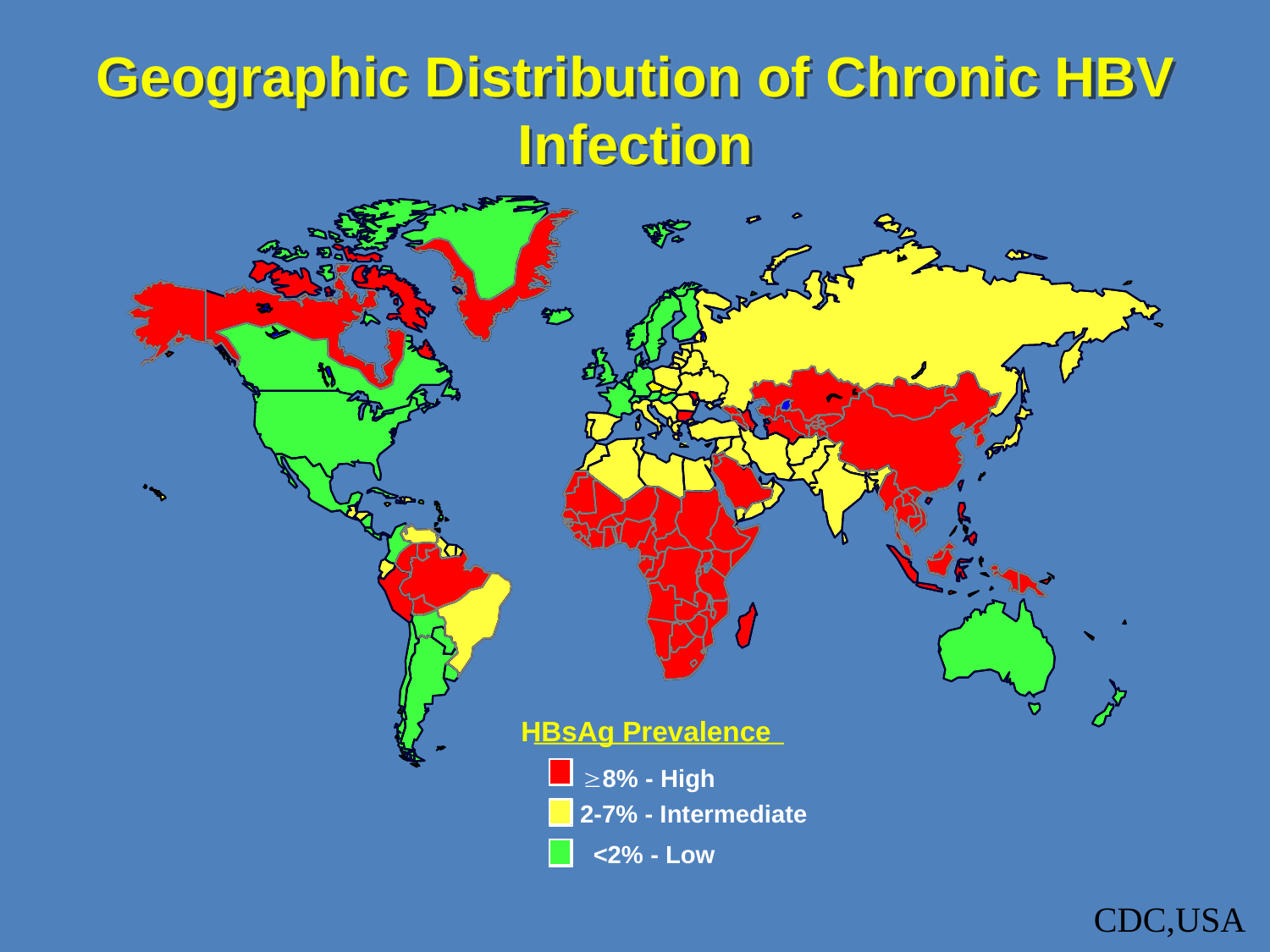

Geographic Distribution of Chronic HBV Infection

HBsAg Prevalence

≥8% - High

   2-7% - Intermediate

    <2% - Low

CDC,USA